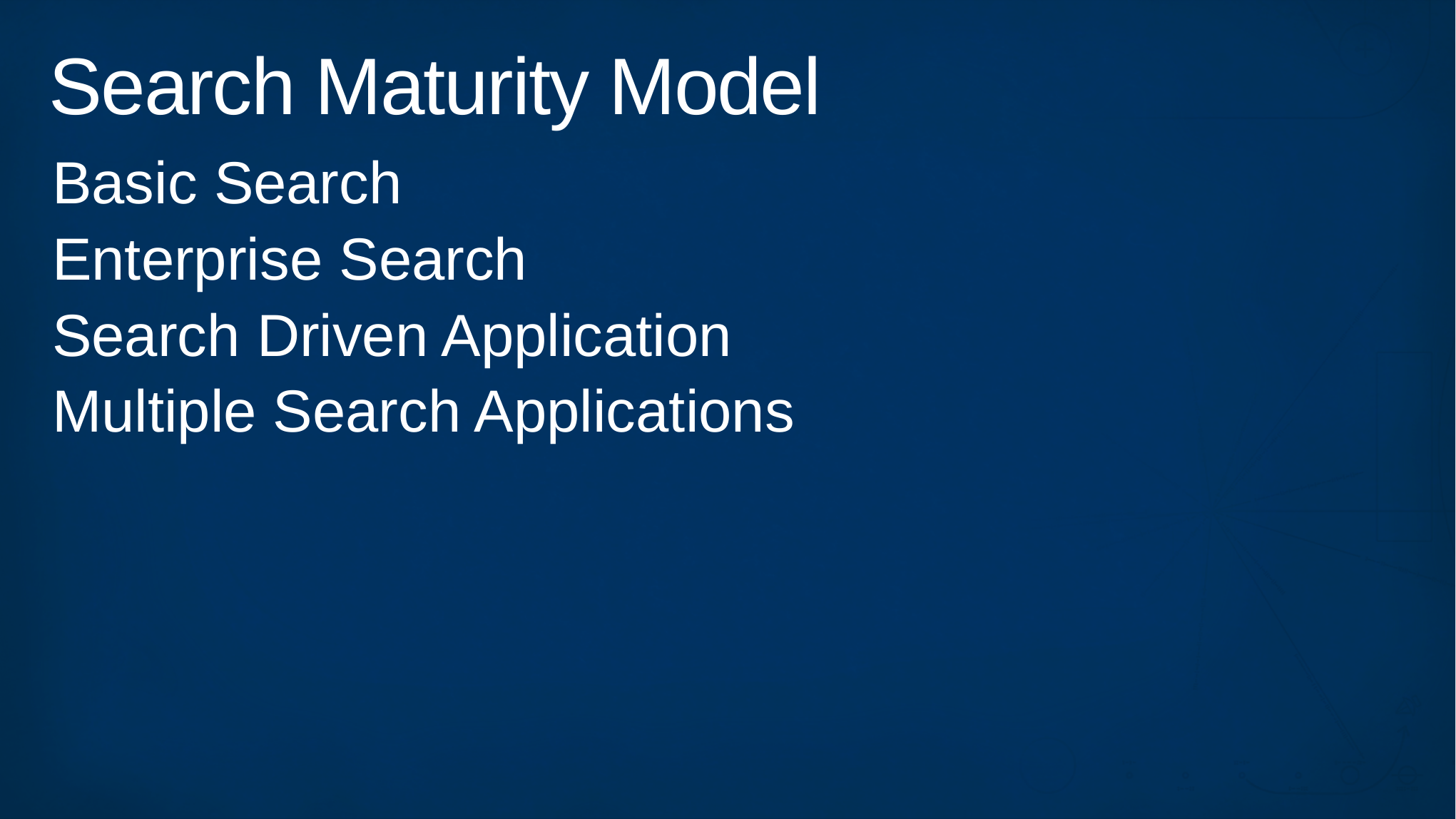

# Search Maturity Model
Basic Search
Enterprise Search
Search Driven Application
Multiple Search Applications